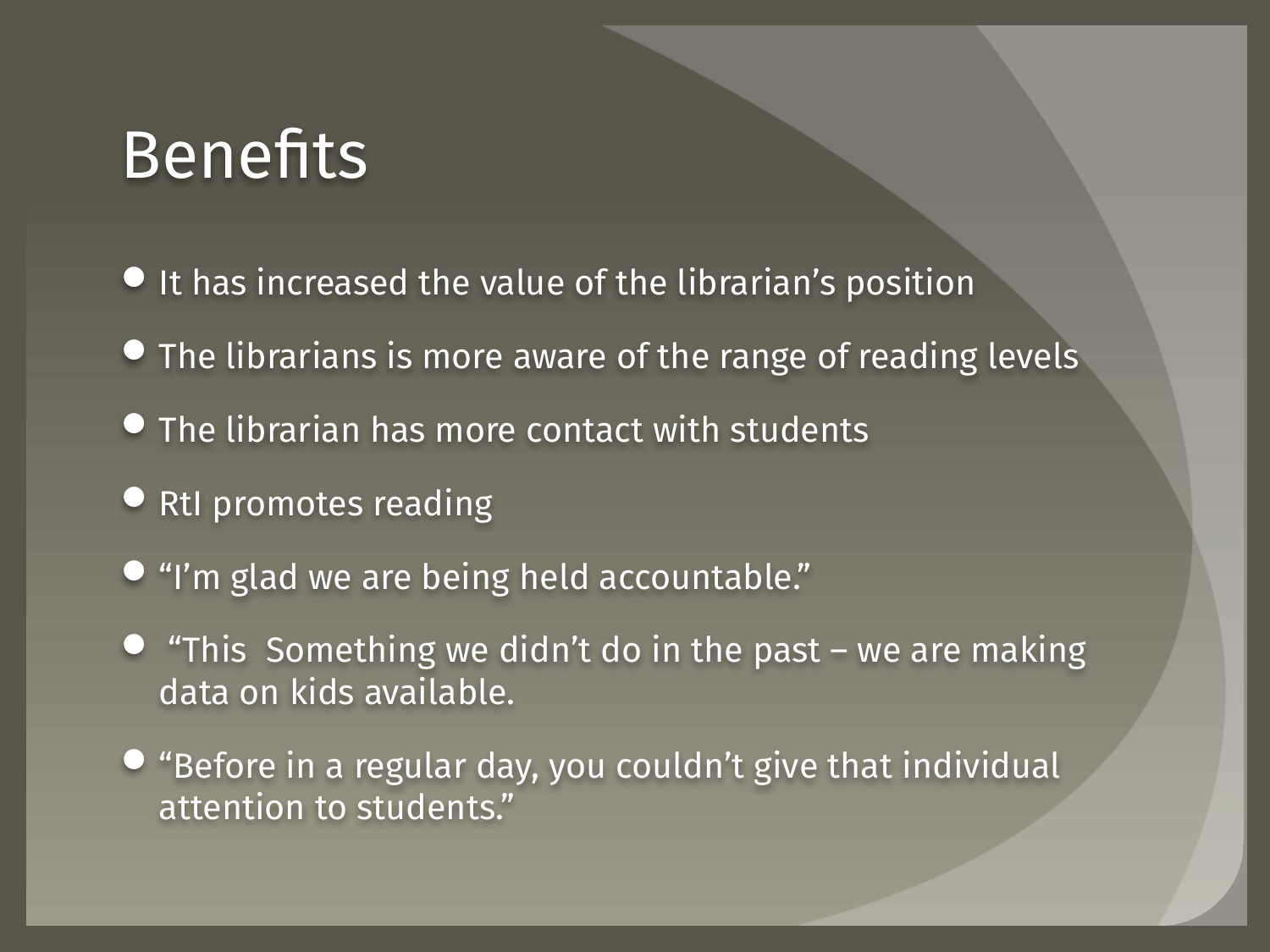

# Benefits
It has increased the value of the librarian’s position
The librarians is more aware of the range of reading levels
The librarian has more contact with students
RtI promotes reading
“I’m glad we are being held accountable.”
 “This  Something we didn’t do in the past – we are making data on kids available.
“Before in a regular day, you couldn’t give that individual attention to students.”